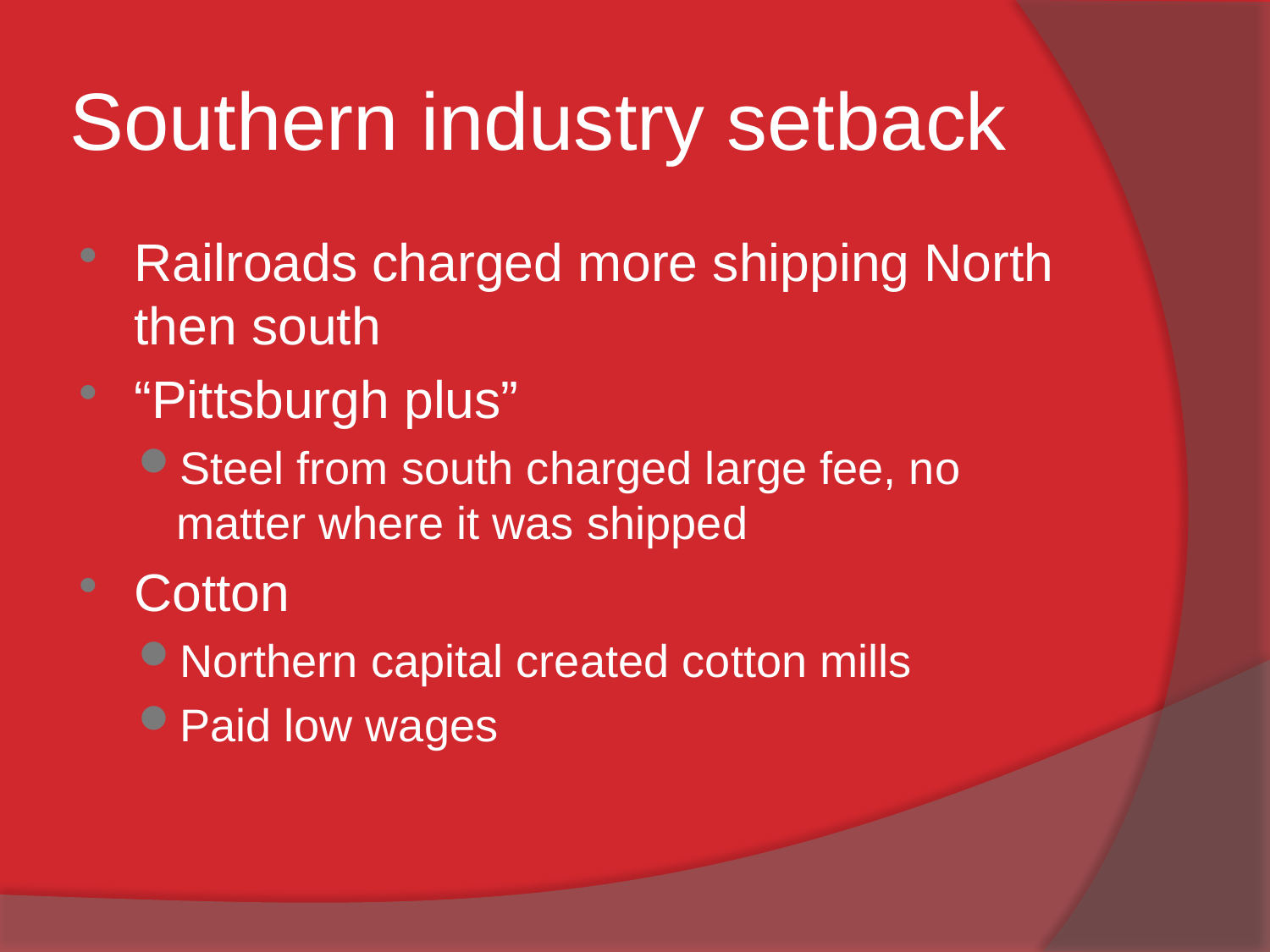

# Southern industry setback
Railroads charged more shipping North then south
“Pittsburgh plus”
Steel from south charged large fee, no matter where it was shipped
Cotton
Northern capital created cotton mills
Paid low wages